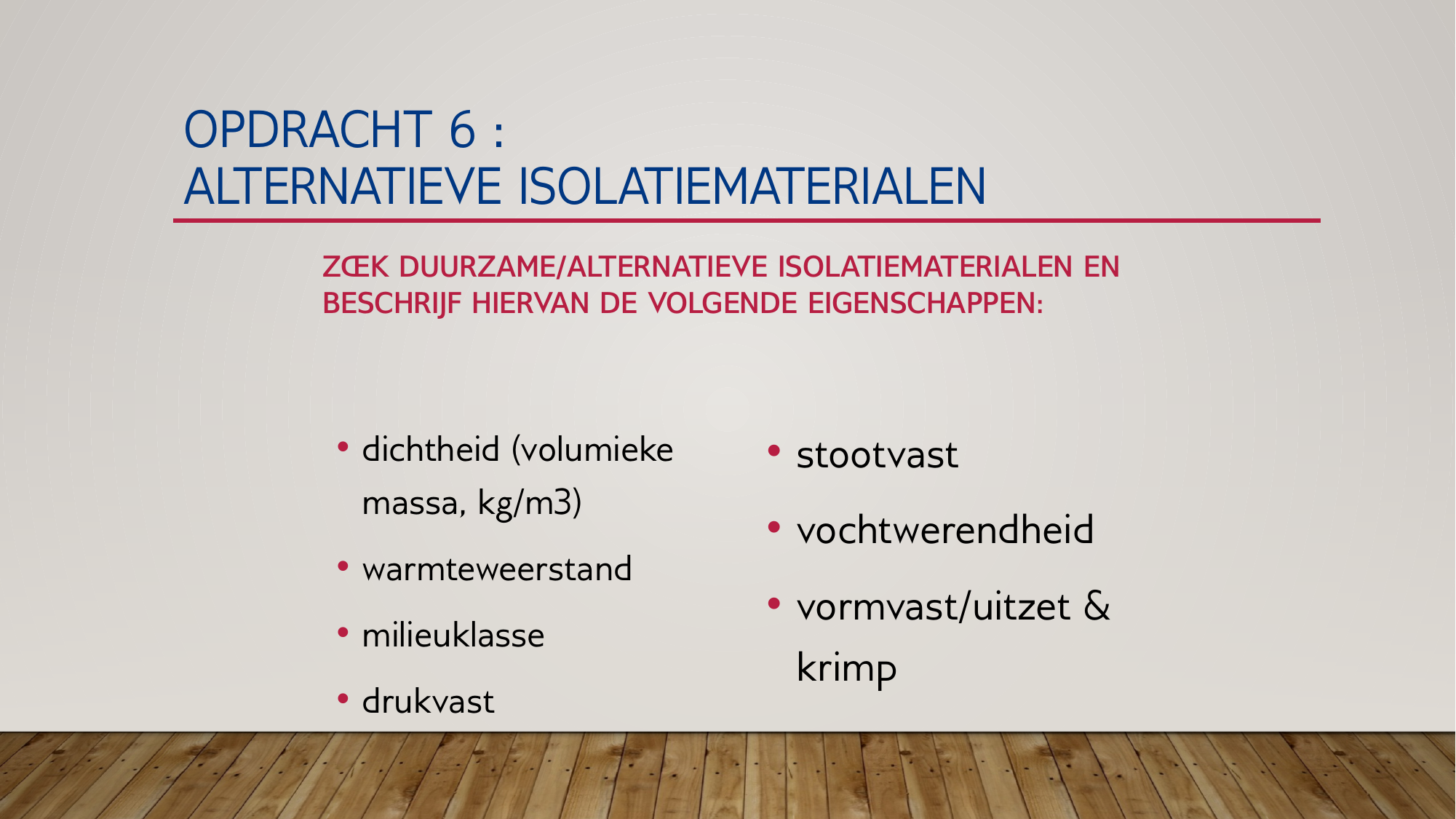

# Opdracht 6 : alternatieve isolatiematerialen
Zoek duurzame/alternatieve isolatiematerialen en beschrijf hiervan de volgende eigenschappen:
stootvast
vochtwerendheid
vormvast/uitzet & krimp

dichtheid (volumieke massa, kg/m3)
warmteweerstand
milieuklasse
drukvast